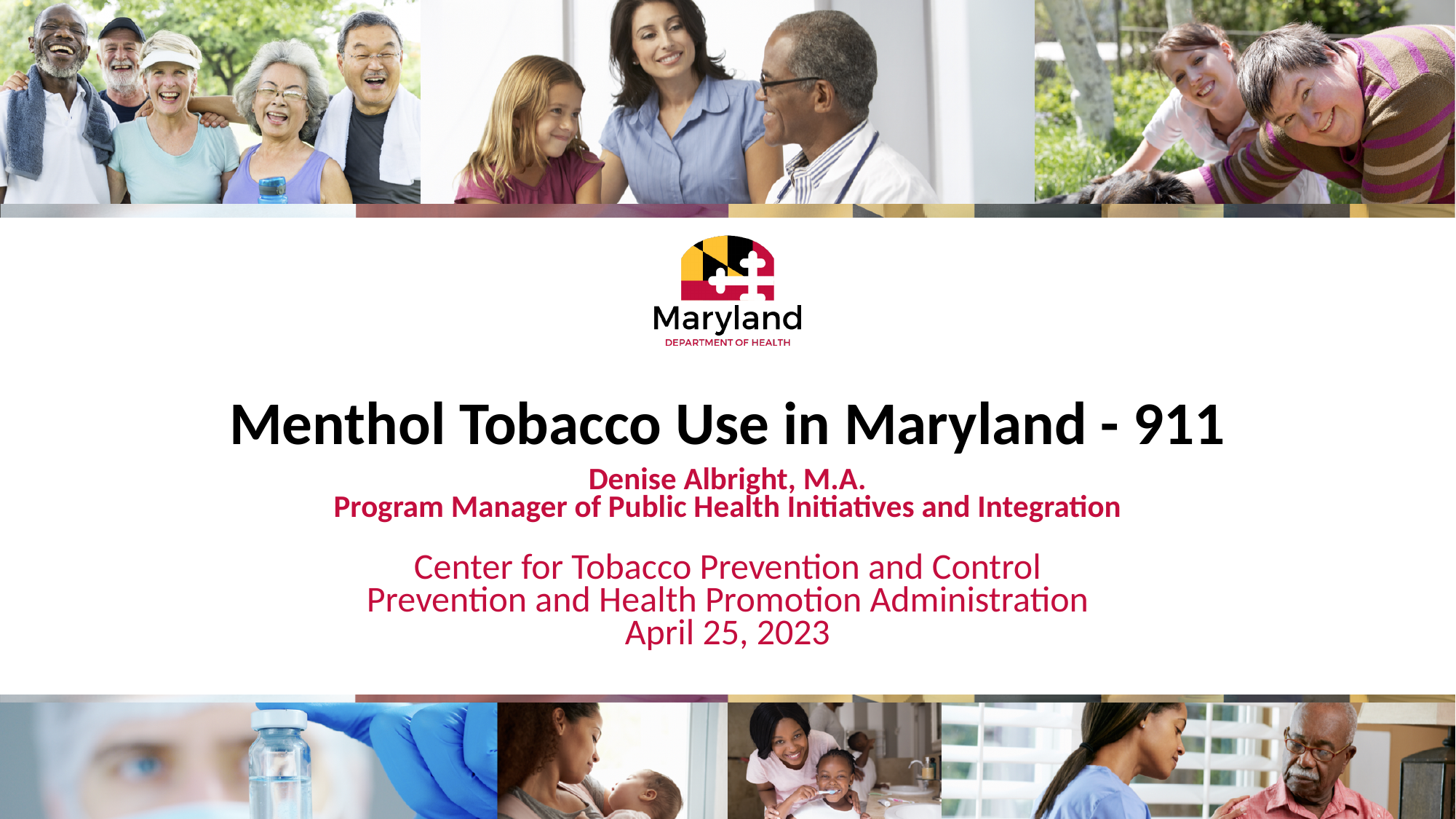

# Menthol Tobacco Use in Maryland - 911
Denise Albright, M.A.
Program Manager of Public Health Initiatives and Integration
Center for Tobacco Prevention and Control
Prevention and Health Promotion Administration
April 25, 2023